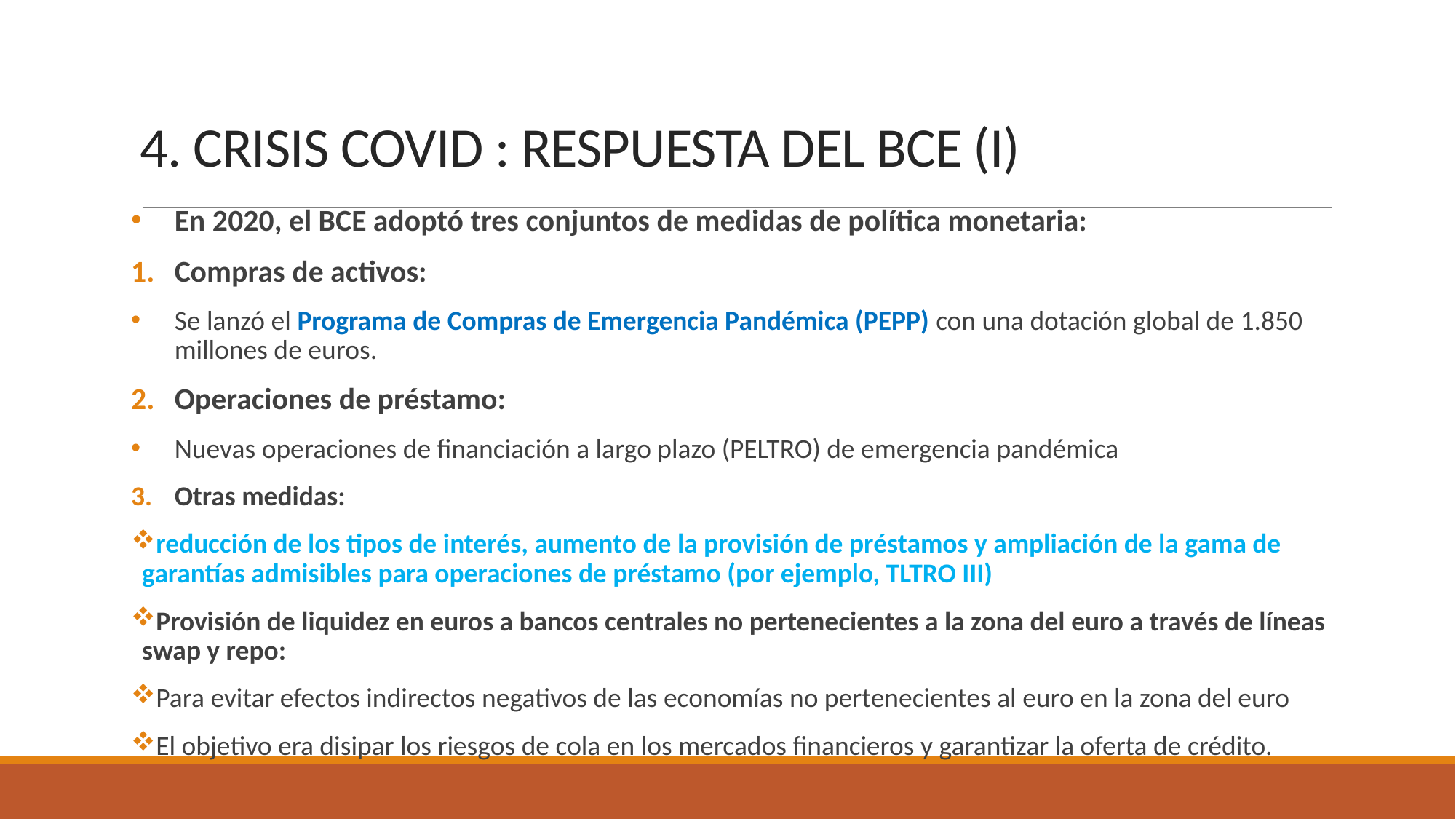

4. CRISIS COVID : RESPUESTA DEL BCE (I)
En 2020, el BCE adoptó tres conjuntos de medidas de política monetaria:
Compras de activos:
Se lanzó el Programa de Compras de Emergencia Pandémica (PEPP) con una dotación global de 1.850 millones de euros.
Operaciones de préstamo:
Nuevas operaciones de financiación a largo plazo (PELTRO) de emergencia pandémica
Otras medidas:
reducción de los tipos de interés, aumento de la provisión de préstamos y ampliación de la gama de garantías admisibles para operaciones de préstamo (por ejemplo, TLTRO III)
Provisión de liquidez en euros a bancos centrales no pertenecientes a la zona del euro a través de líneas swap y repo:
Para evitar efectos indirectos negativos de las economías no pertenecientes al euro en la zona del euro
El objetivo era disipar los riesgos de cola en los mercados financieros y garantizar la oferta de crédito.

The objective was to dispel tail risks in financial markets, ensure credit supply and stabilise the euro area economy